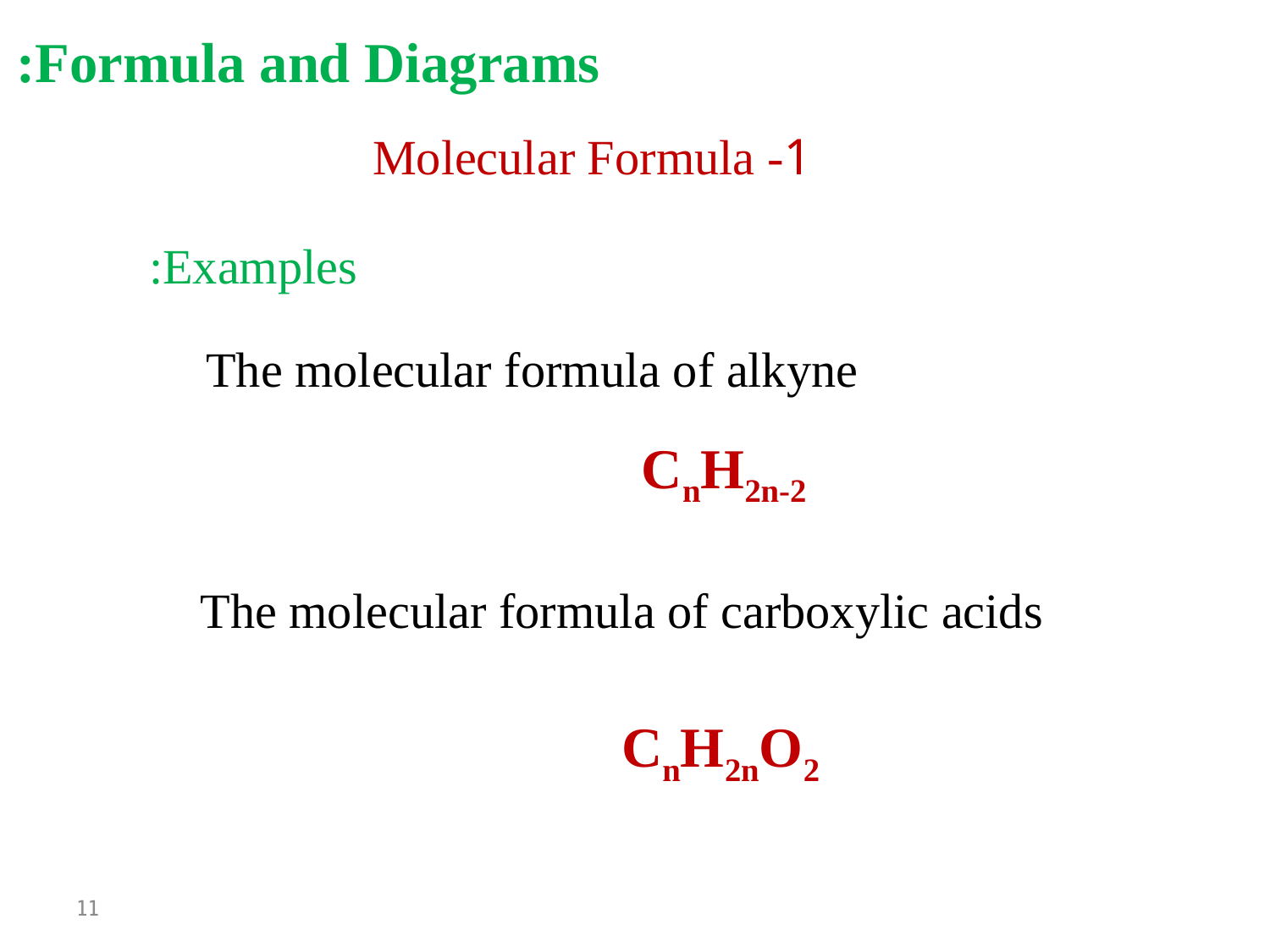

Formula and Diagrams:
1- Molecular Formula
Examples:
The molecular formula of alkyne
CnH2n-2
The molecular formula of carboxylic acids
CnH2nO2
11